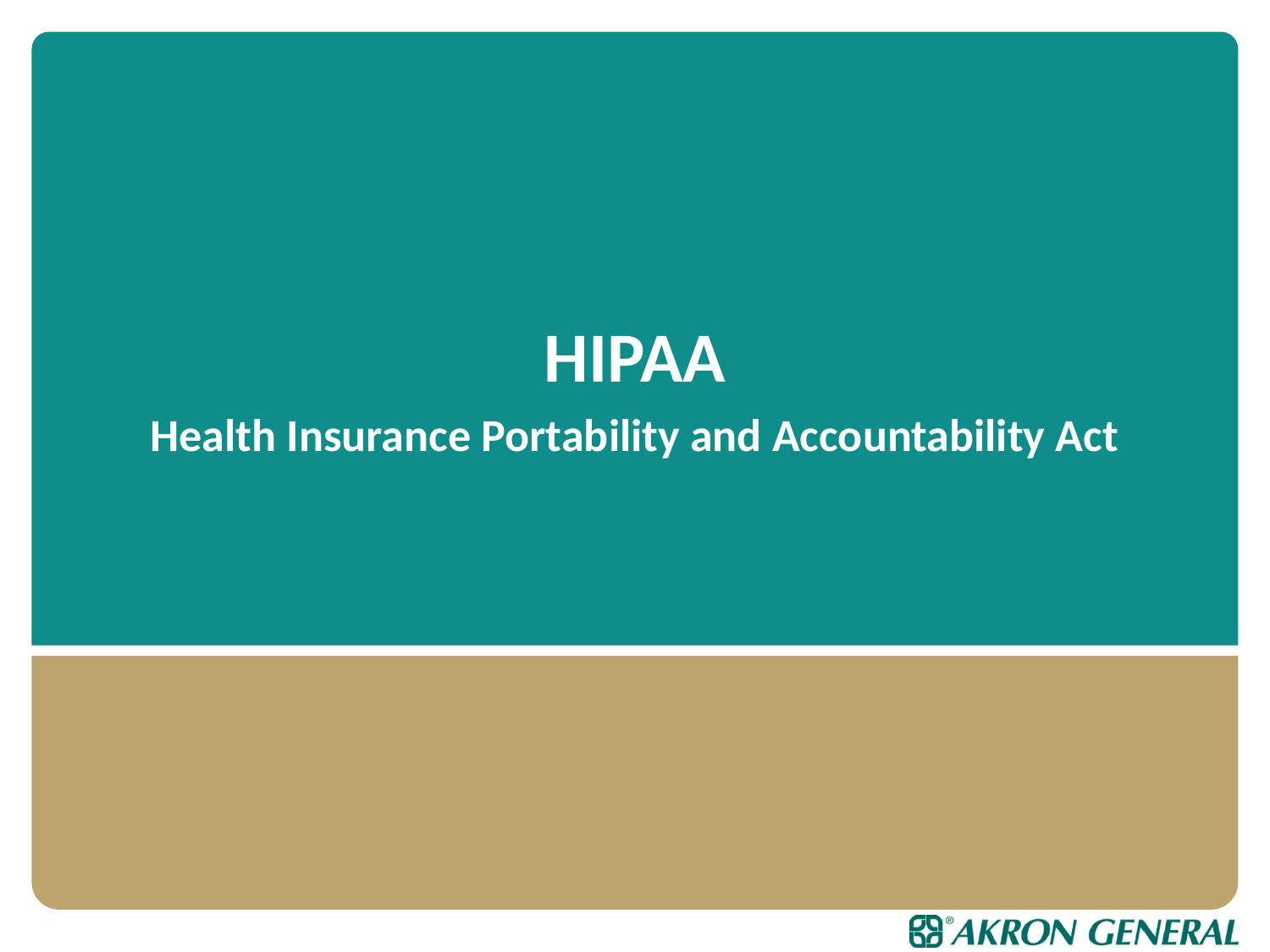

HIPAA
Health Insurance Portability and Accountability Act